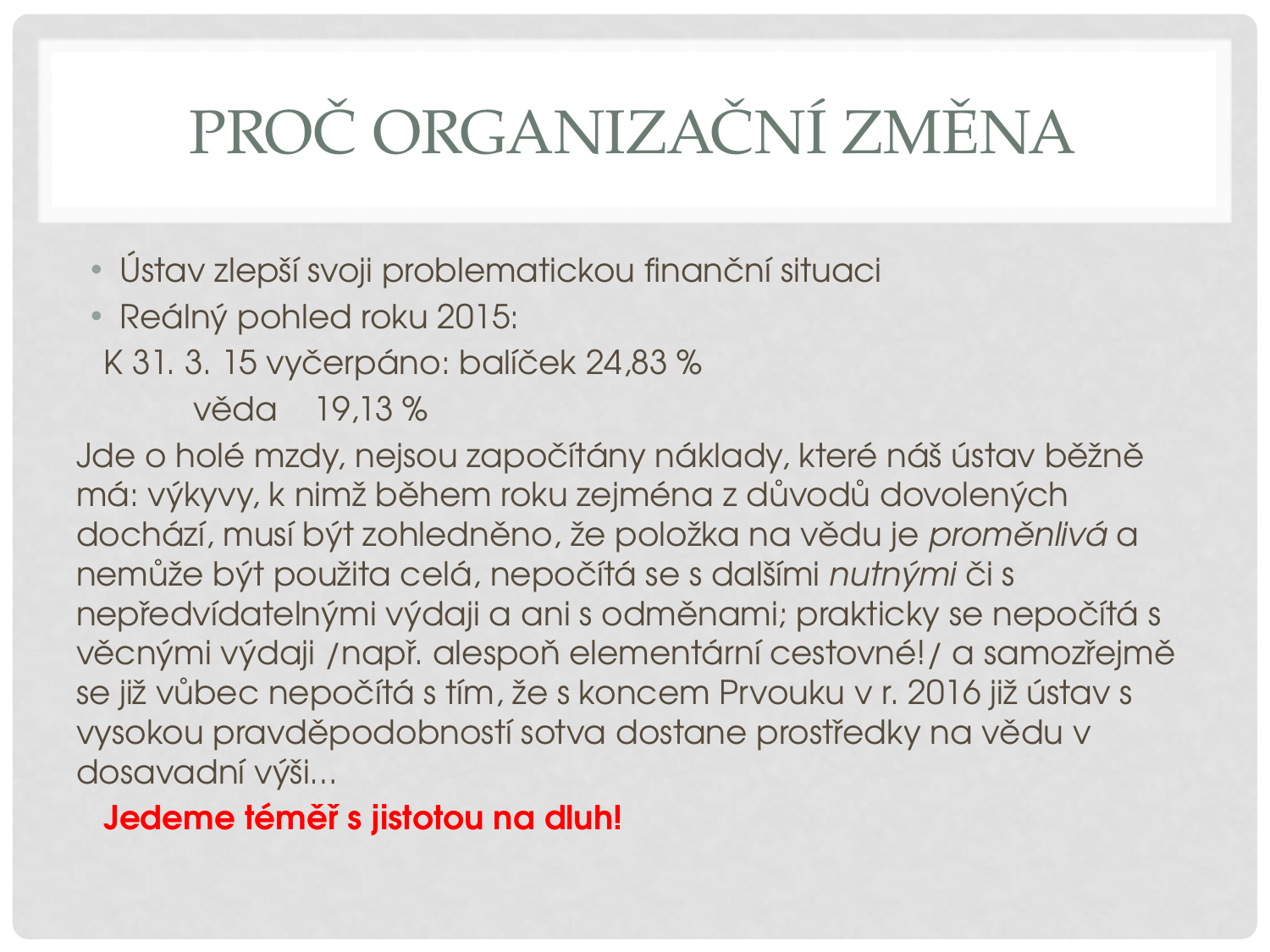

# Proč organizační změna
Ústav zlepší svoji problematickou finanční situaci
Reálný pohled roku 2015:
   K 31. 3. 15 vyčerpáno: balíček 24,83 %
			  věda    19,13 %
Jde o holé mzdy, nejsou započítány náklady, které náš ústav běžně má: výkyvy, k nimž během roku zejména z důvodů dovolených dochází, musí být zohledněno, že položka na vědu je proměnlivá a nemůže být použita celá, nepočítá se s dalšími nutnými či s nepředvídatelnými výdaji a ani s odměnami; prakticky se nepočítá s věcnými výdaji /např. alespoň elementární cestovné!/ a samozřejmě se již vůbec nepočítá s tím, že s koncem Prvouku v r. 2016 již ústav s vysokou pravděpodobností sotva dostane prostředky na vědu v dosavadní výši…
   Jedeme téměř s jistotou na dluh!